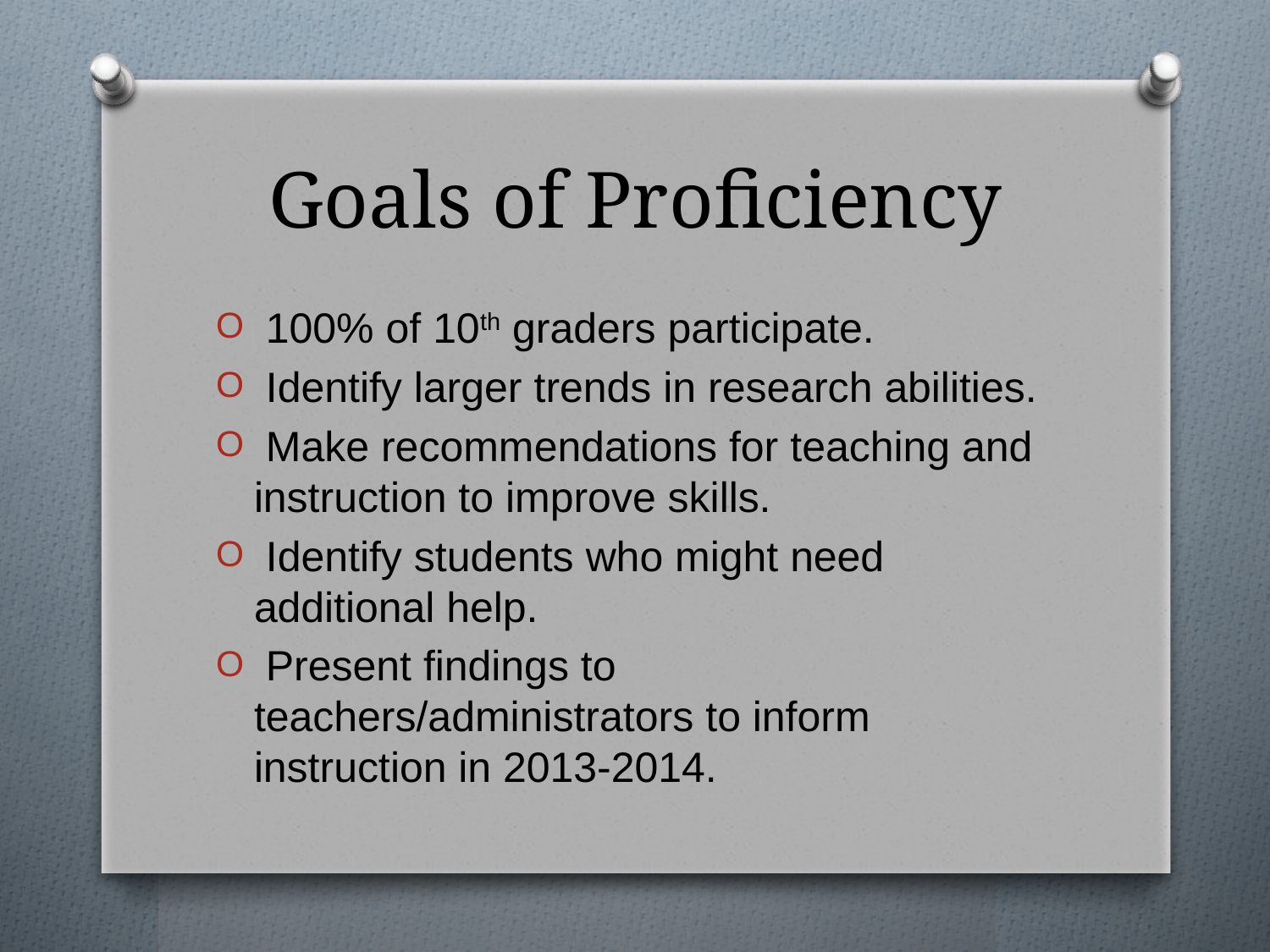

# Goals of Proficiency
 100% of 10th graders participate.
 Identify larger trends in research abilities.
 Make recommendations for teaching and instruction to improve skills.
 Identify students who might need additional help.
 Present findings to teachers/administrators to inform instruction in 2013-2014.